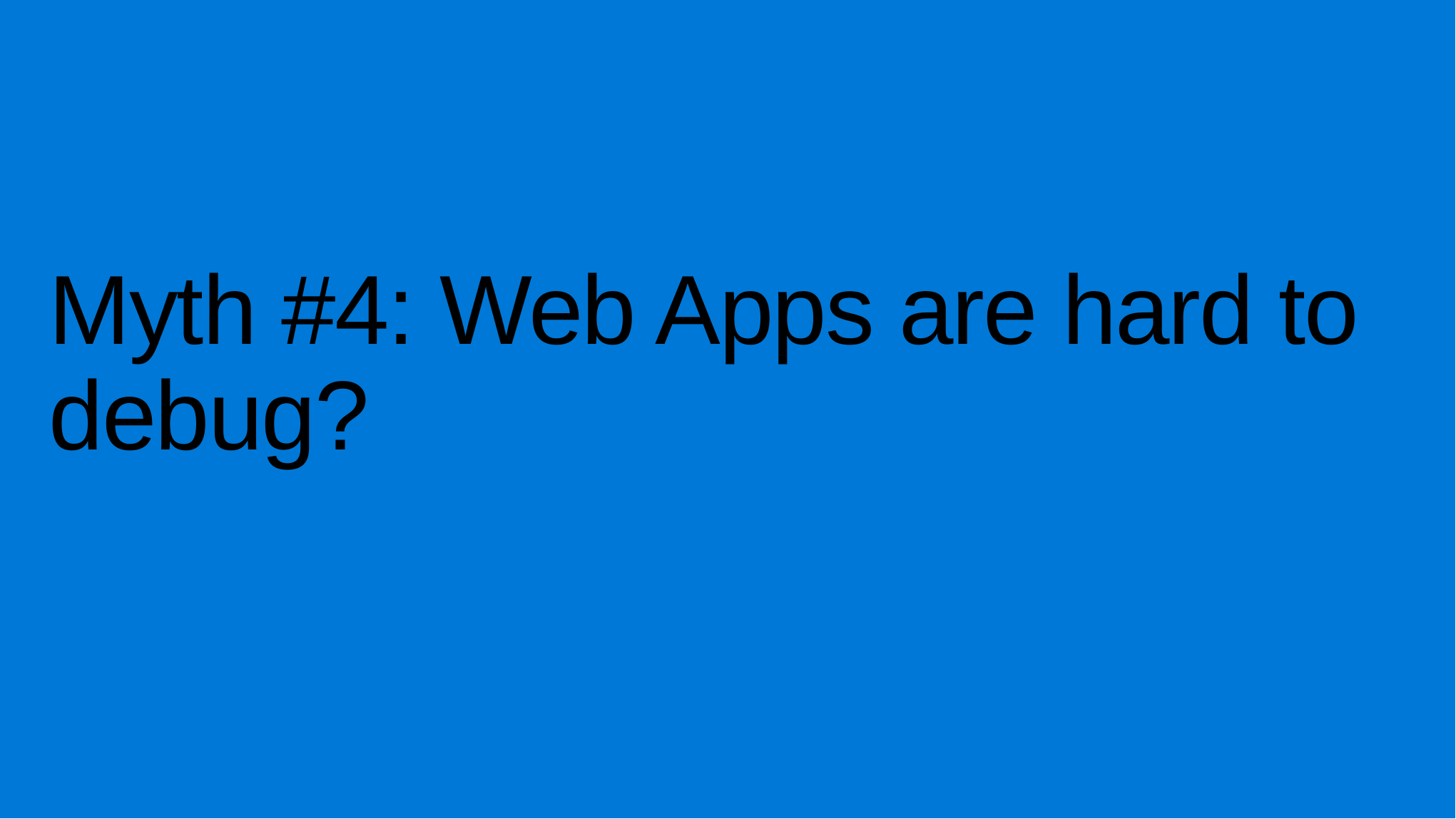

# Myth #4: Web Apps are hard to debug?